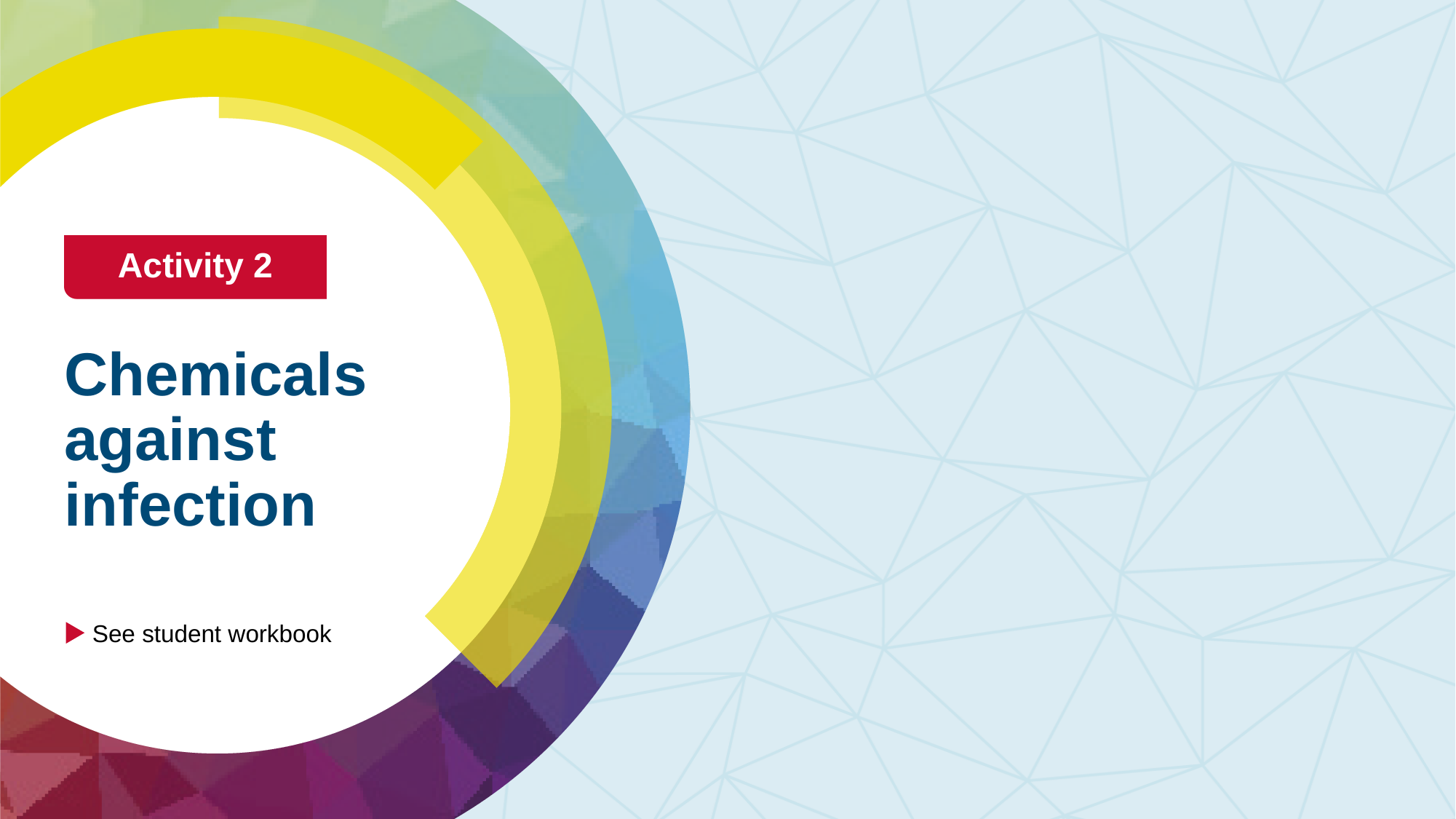

Activity 2
# Chemicals against infection
See student workbook